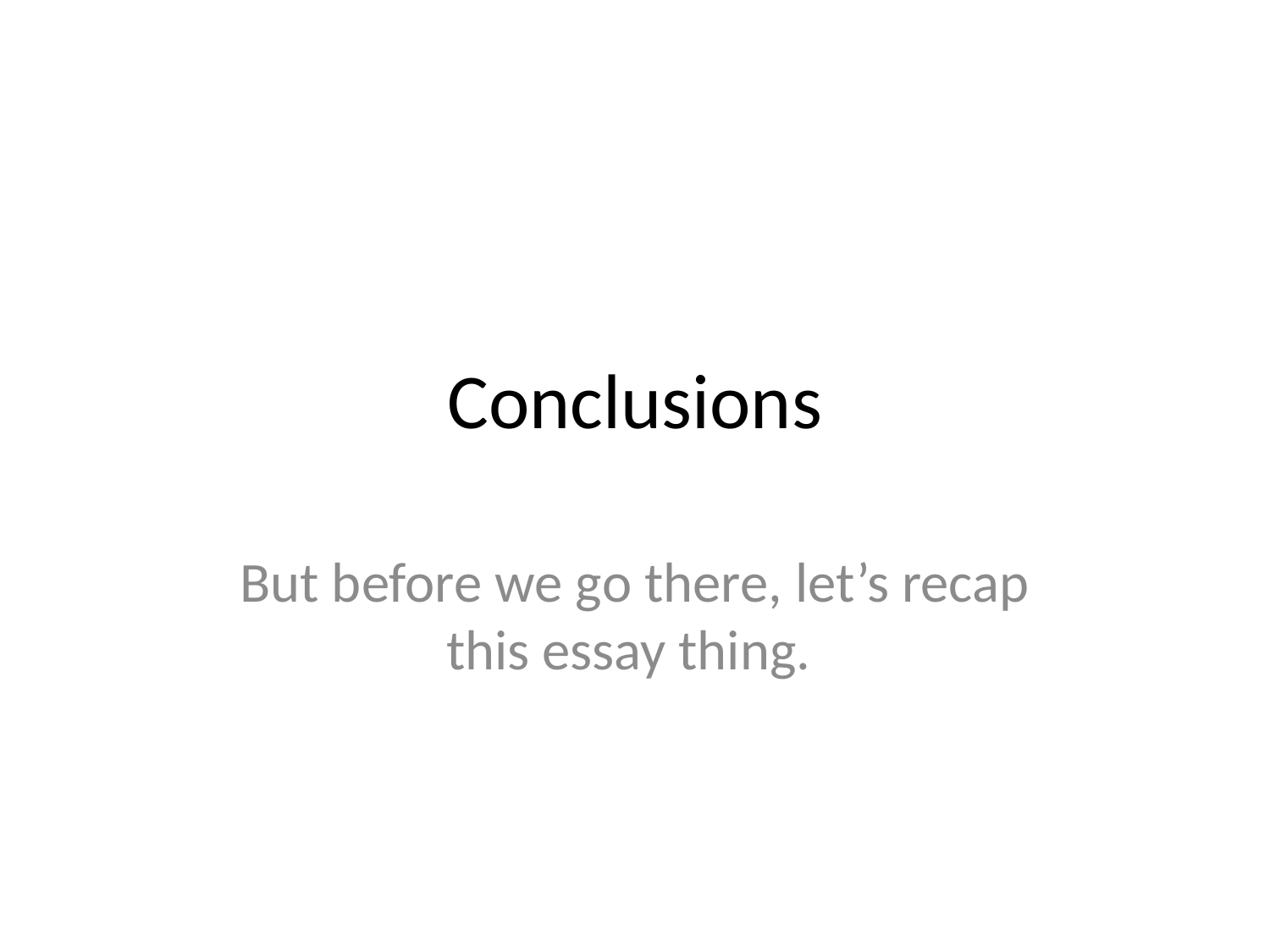

# Conclusions
But before we go there, let’s recap this essay thing.